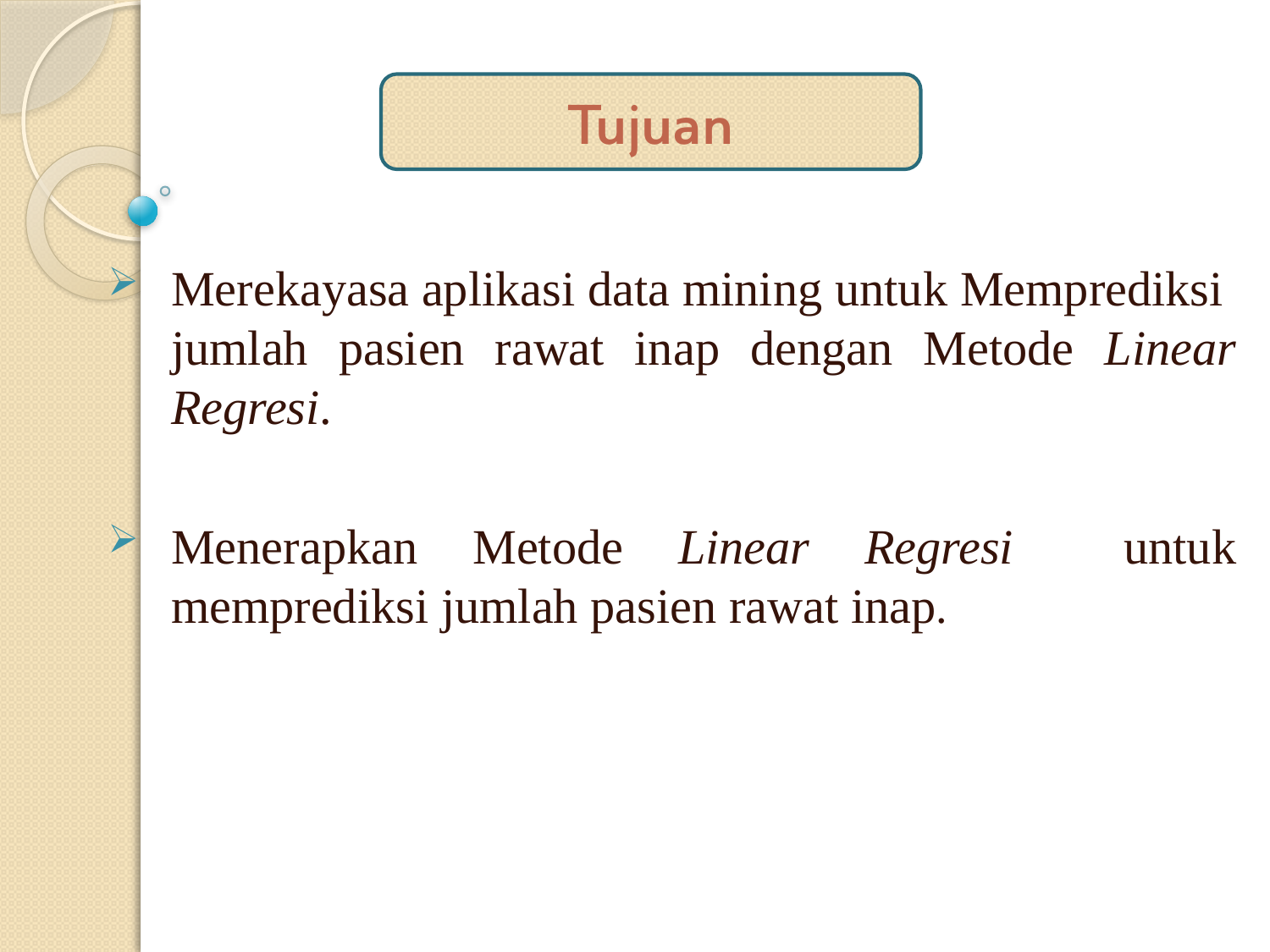

Tujuan
Merekayasa aplikasi data mining untuk Memprediksi  jumlah pasien rawat inap dengan Metode Linear Regresi.

Menerapkan Metode Linear Regresi  untuk memprediksi jumlah pasien rawat inap.